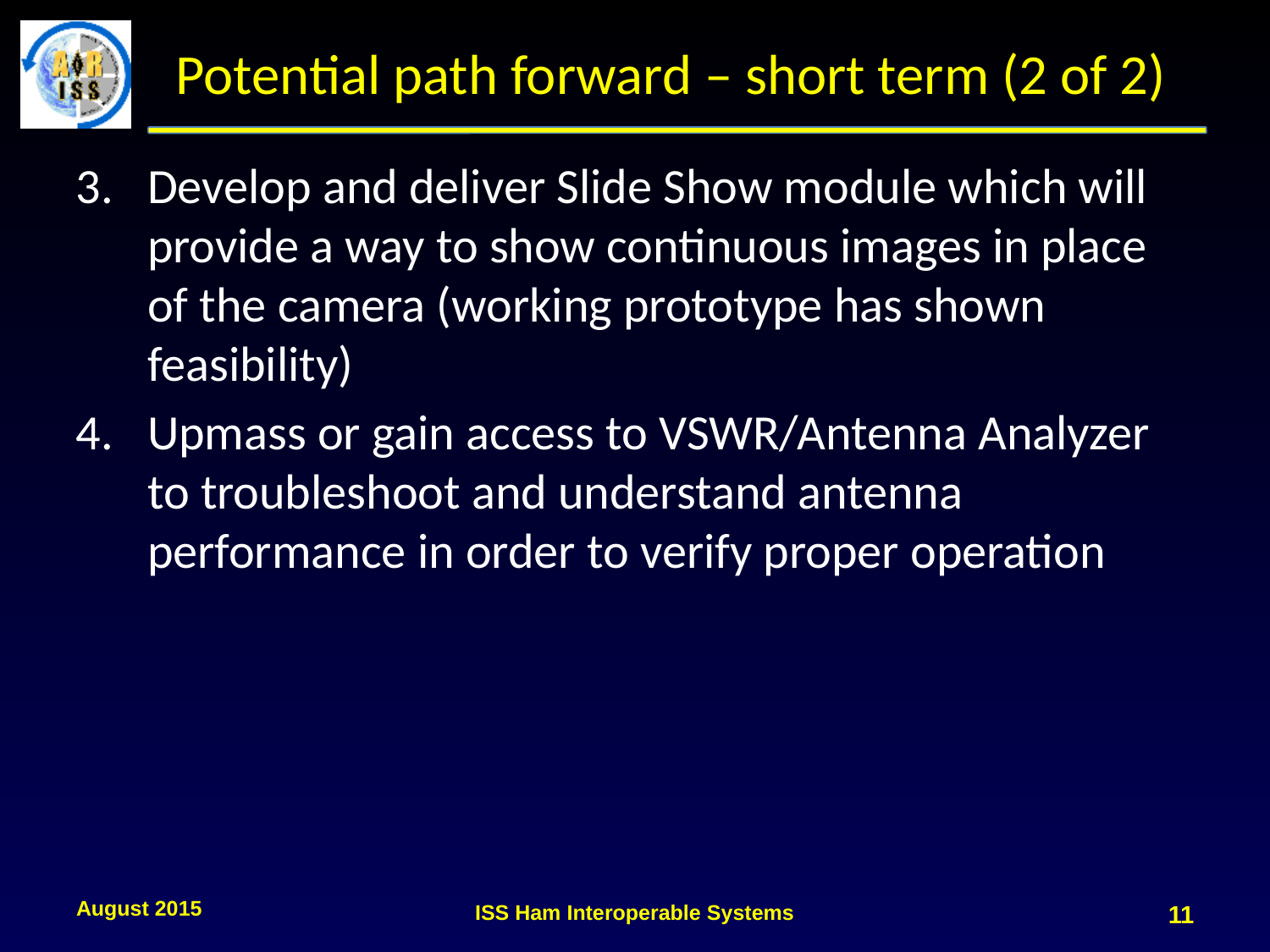

# Potential path forward – short term (2 of 2)
Develop and deliver Slide Show module which will provide a way to show continuous images in place of the camera (working prototype has shown feasibility)
Upmass or gain access to VSWR/Antenna Analyzer to troubleshoot and understand antenna performance in order to verify proper operation
August 2015
ISS Ham Interoperable Systems
11